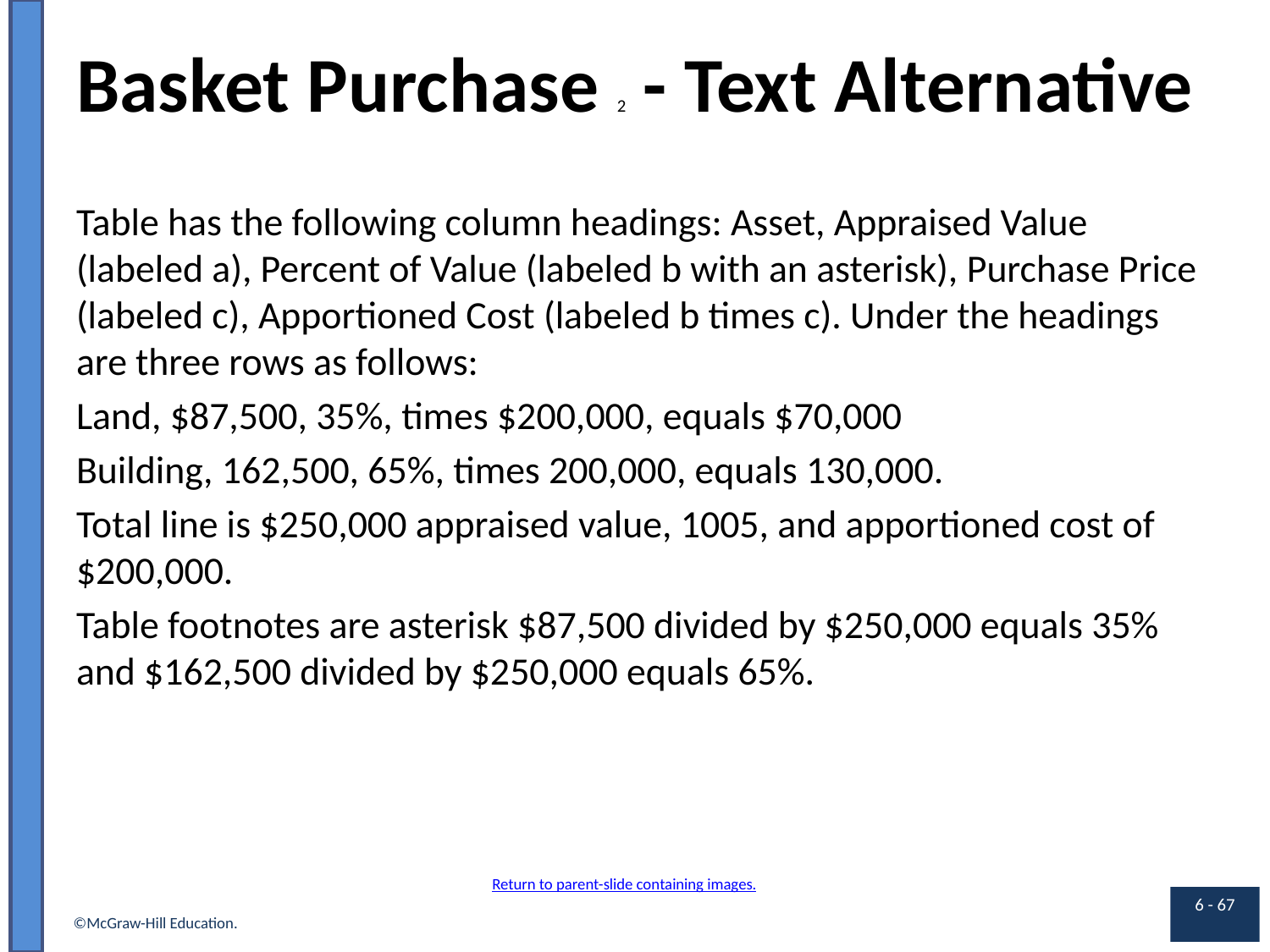

# Basket Purchase 2 - Text Alternative
Table has the following column headings: Asset, Appraised Value (labeled a), Percent of Value (labeled b with an asterisk), Purchase Price (labeled c), Apportioned Cost (labeled b times c). Under the headings are three rows as follows:
Land, $87,500, 35%, times $200,000, equals $70,000
Building, 162,500, 65%, times 200,000, equals 130,000.
Total line is $250,000 appraised value, 1005, and apportioned cost of $200,000.
Table footnotes are asterisk $87,500 divided by $250,000 equals 35% and $162,500 divided by $250,000 equals 65%.
Return to parent-slide containing images.